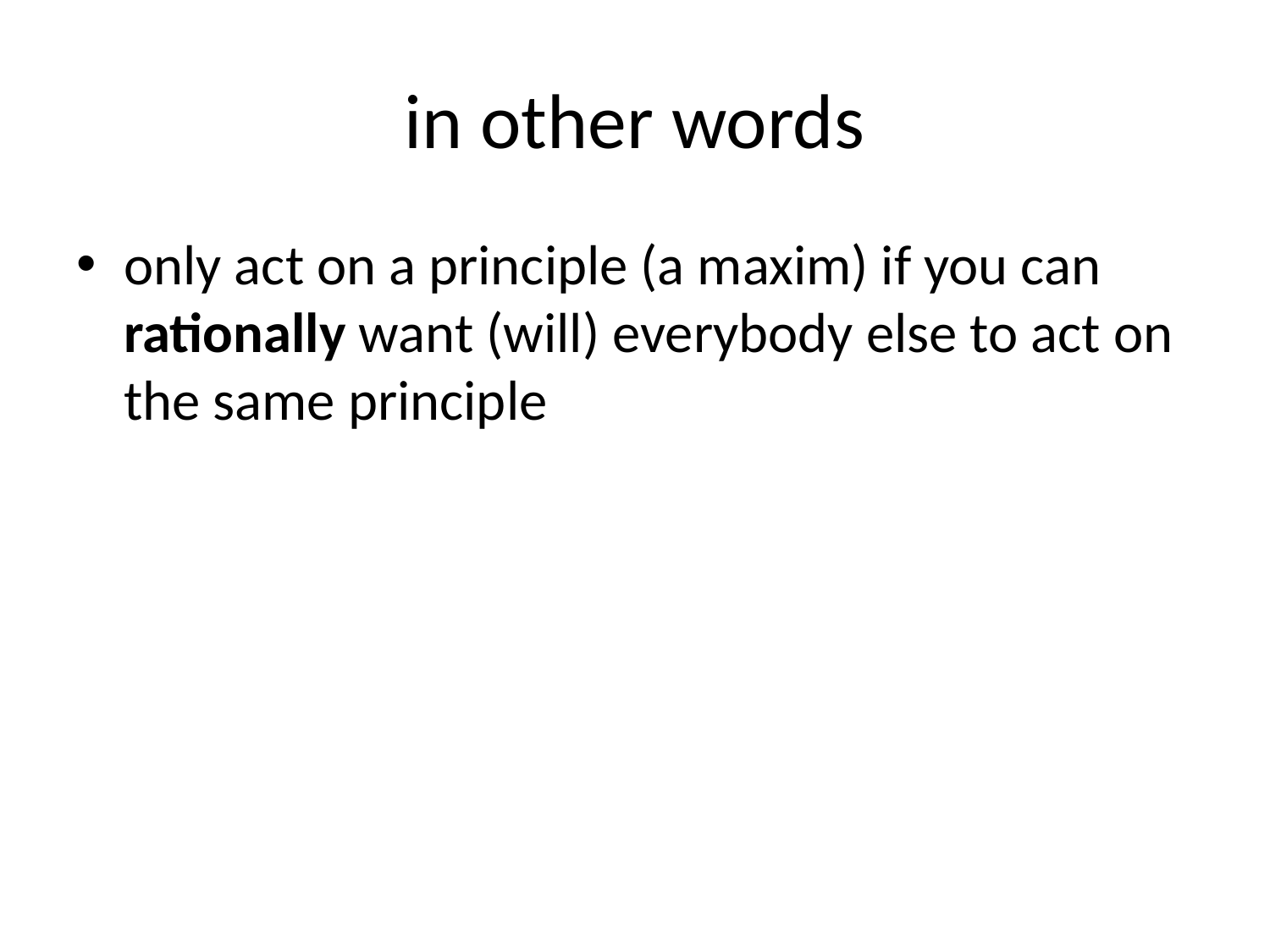

# in other words
only act on a principle (a maxim) if you can rationally want (will) everybody else to act on the same principle